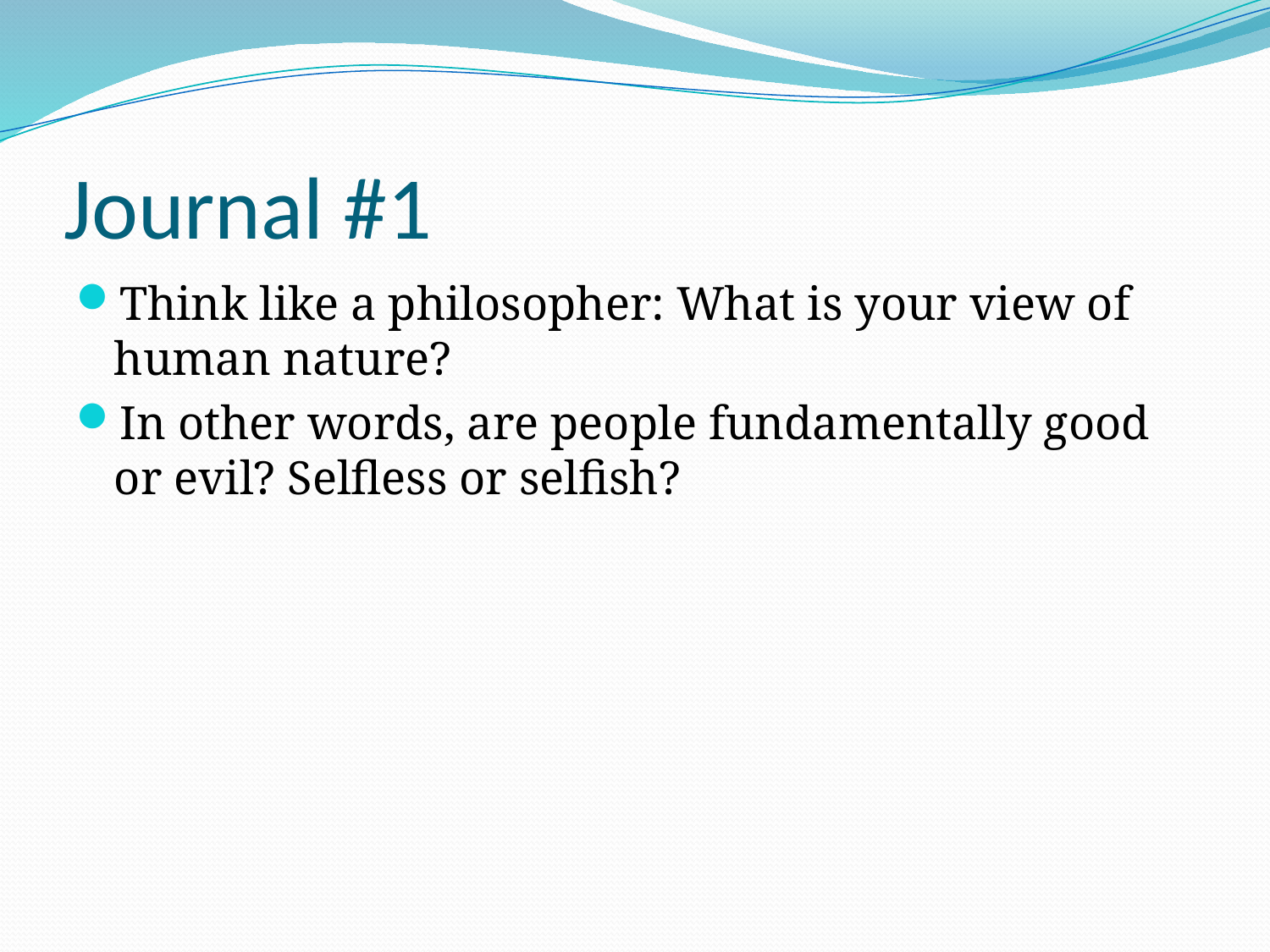

# Journal #1
Think like a philosopher: What is your view of human nature?
In other words, are people fundamentally good or evil? Selfless or selfish?